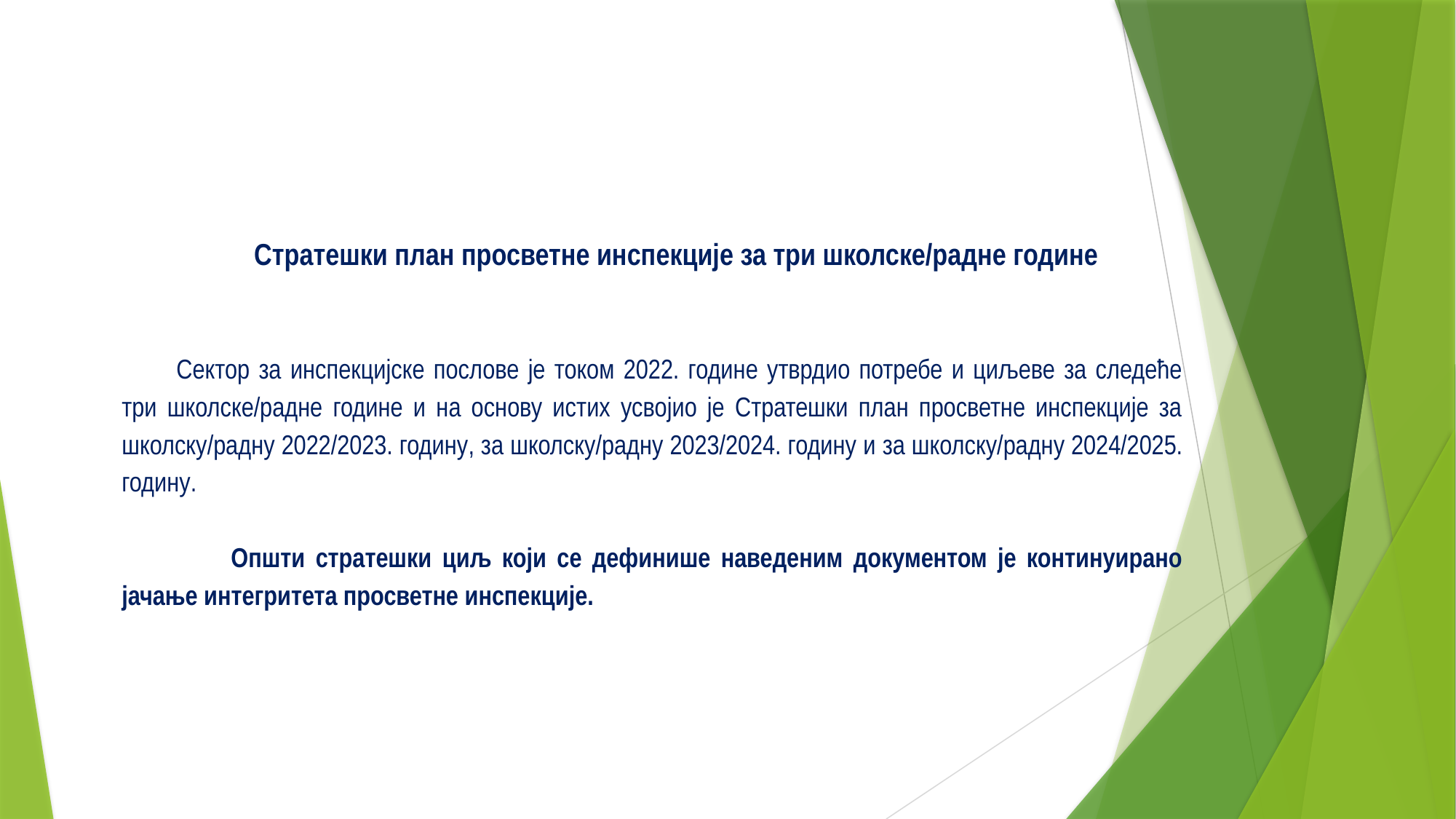

Стратешки план просветне инспекције за три школске/радне године

Сектор за инспекцијске послове је током 2022. године утврдио потребе и циљеве за следеће три школске/радне године и на основу истих усвојио је Стратешки план просветне инспекције за школску/радну 2022/2023. годину, за школску/радну 2023/2024. годину и за школску/радну 2024/2025. годину.

	Општи стратешки циљ који се дефинише наведеним документом је континуирано јачање интегритета просветне инспекције.